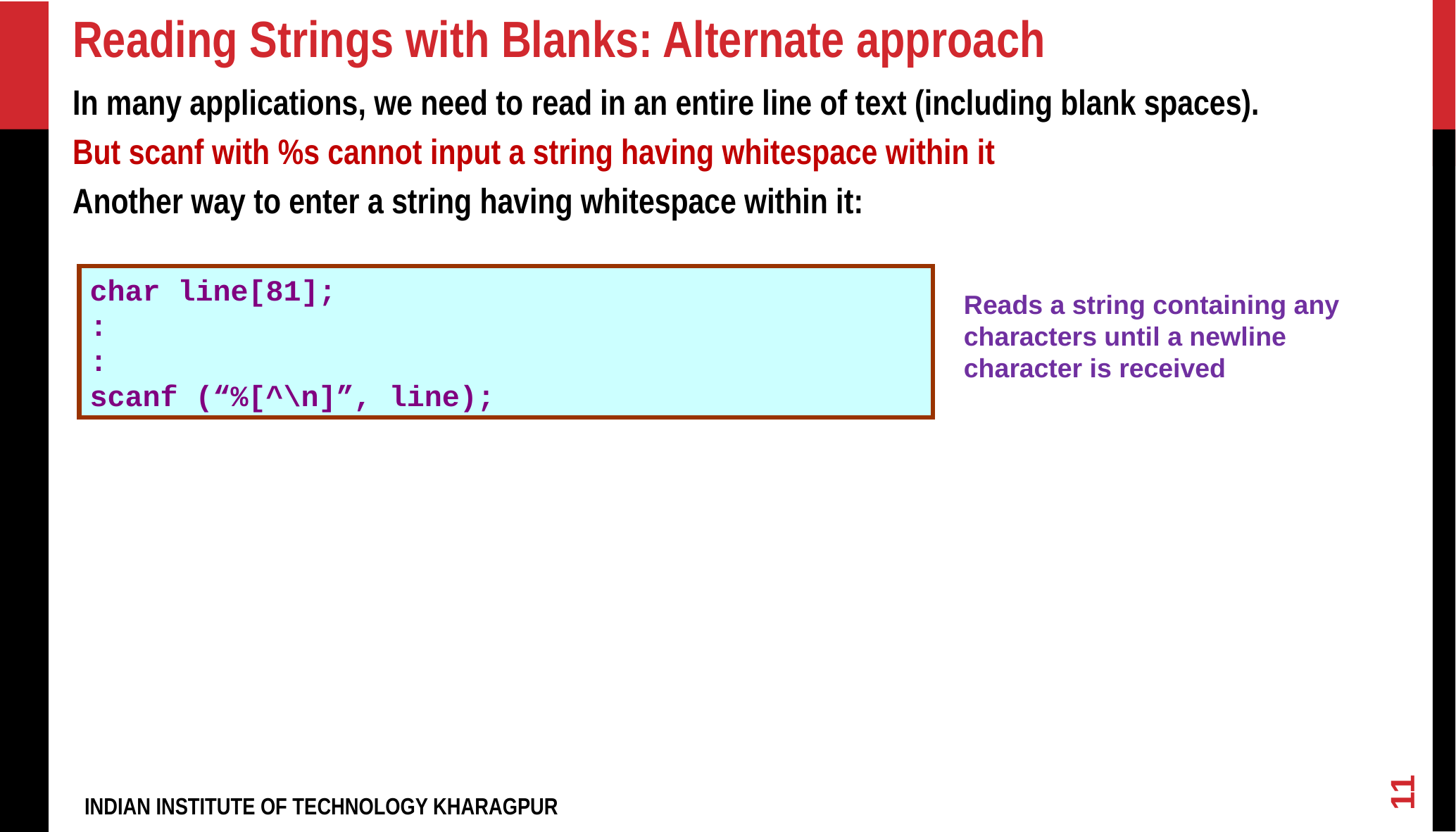

# Reading Strings with Blanks: Alternate approach
In many applications, we need to read in an entire line of text (including blank spaces).
But scanf with %s cannot input a string having whitespace within it
Another way to enter a string having whitespace within it:
char line[81];
:
:
scanf (“%[^\n]”, line);
Reads a string containing any characters until a newline character is received
11
INDIAN INSTITUTE OF TECHNOLOGY KHARAGPUR